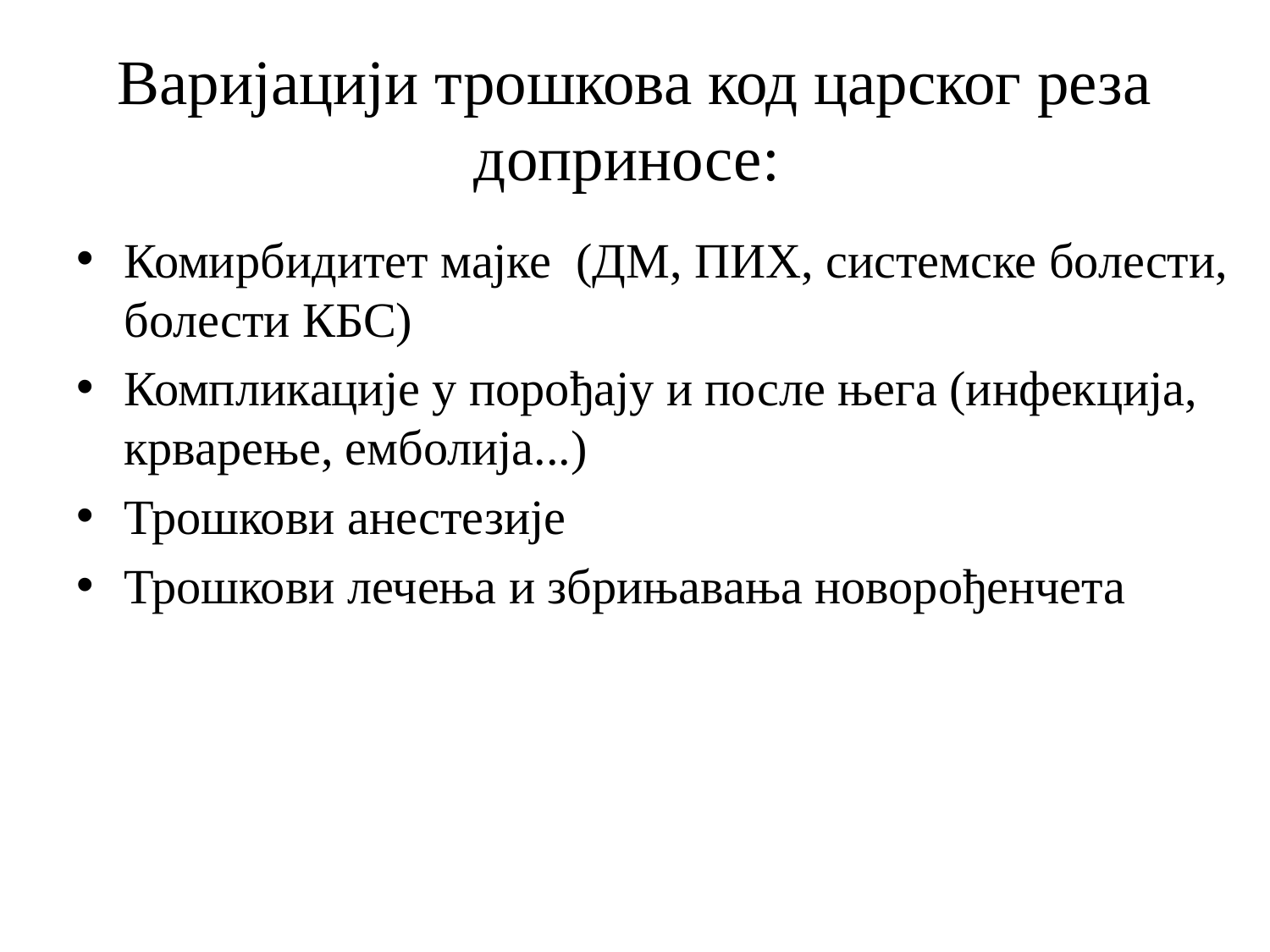

# Варијацији трошкова код царског реза доприносе:
Комирбидитет мајке  (ДМ, ПИХ, системске болести, болести КБС)
Компликације у порођају и после њега (инфекција, крварење, емболија...)
Трошкови анестезије
Трошкови лечења и збрињавања новорођенчета